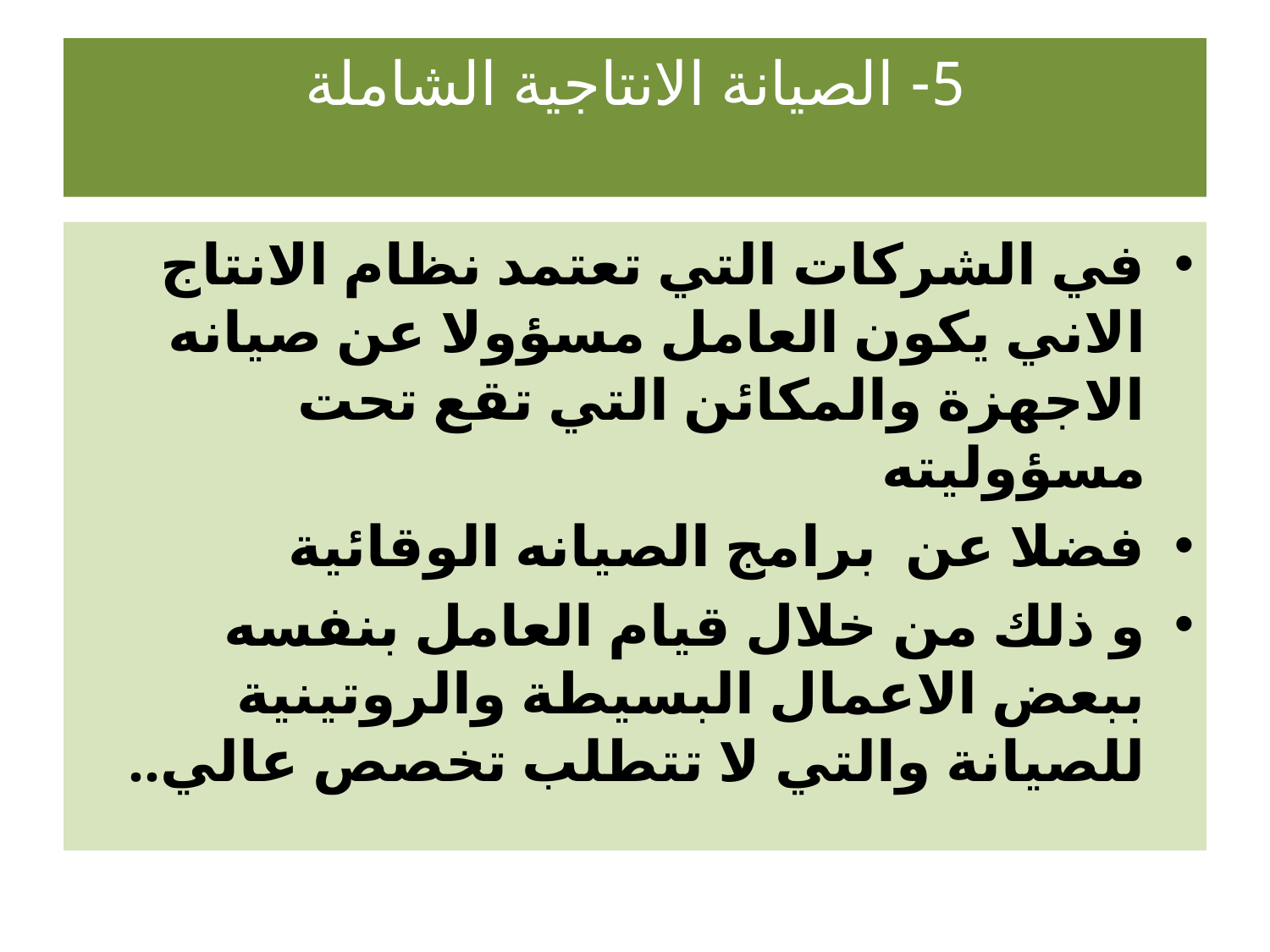

# 5- الصيانة الانتاجية الشاملة
في الشركات التي تعتمد نظام الانتاج الاني يكون العامل مسؤولا عن صيانه الاجهزة والمكائن التي تقع تحت مسؤوليته
فضلا عن  برامج الصيانه الوقائية
و ذلك من خلال قيام العامل بنفسه ببعض الاعمال البسيطة والروتينية للصيانة والتي لا تتطلب تخصص عالي..